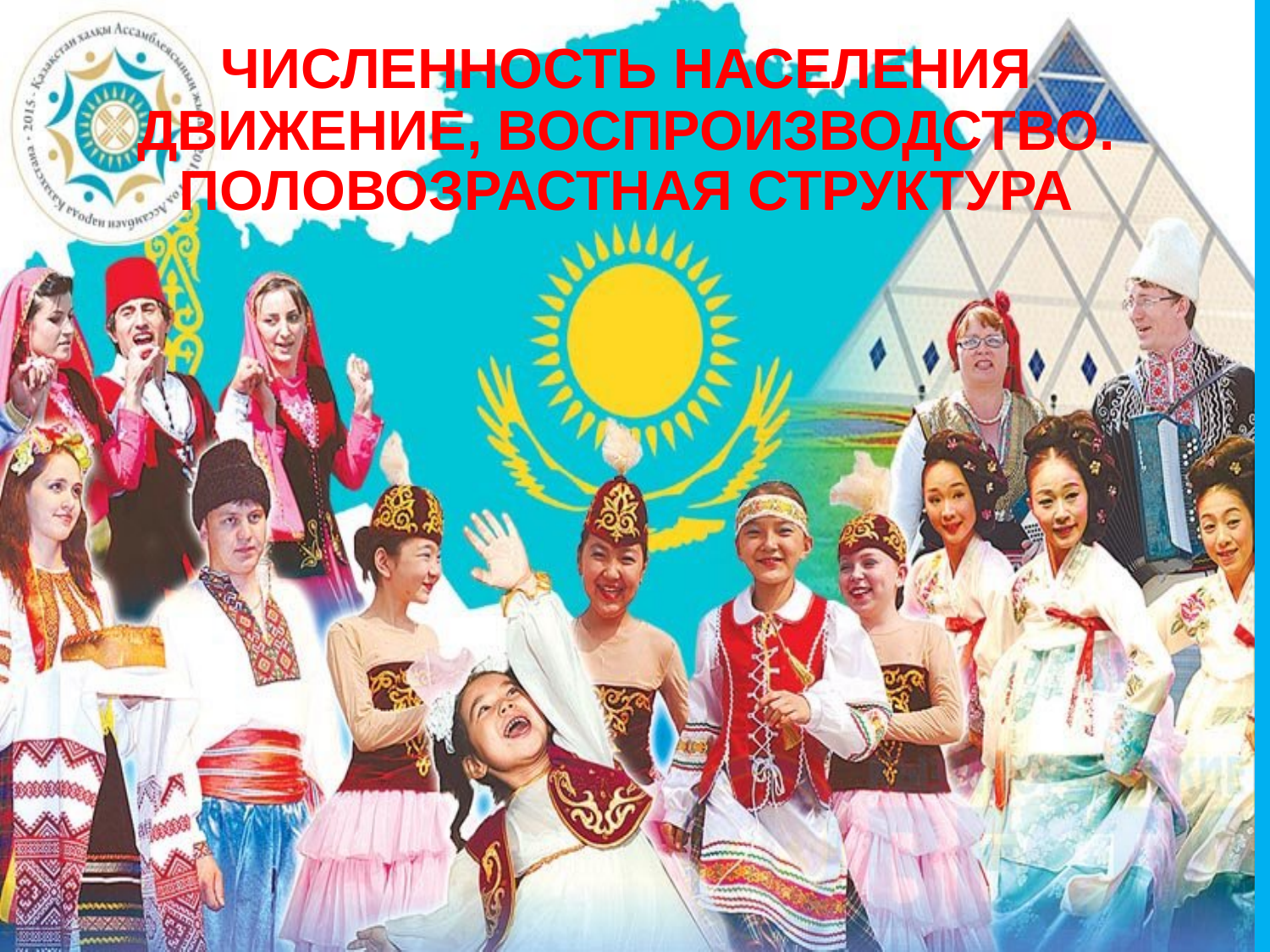

# ЧИСЛЕННОСТЬ НАСЕЛЕНИЯ ДВИЖЕНИЕ, ВОСПРОИЗВОДСТВО. ПОЛОВОЗРАСТНАЯ СТРУКТУРА